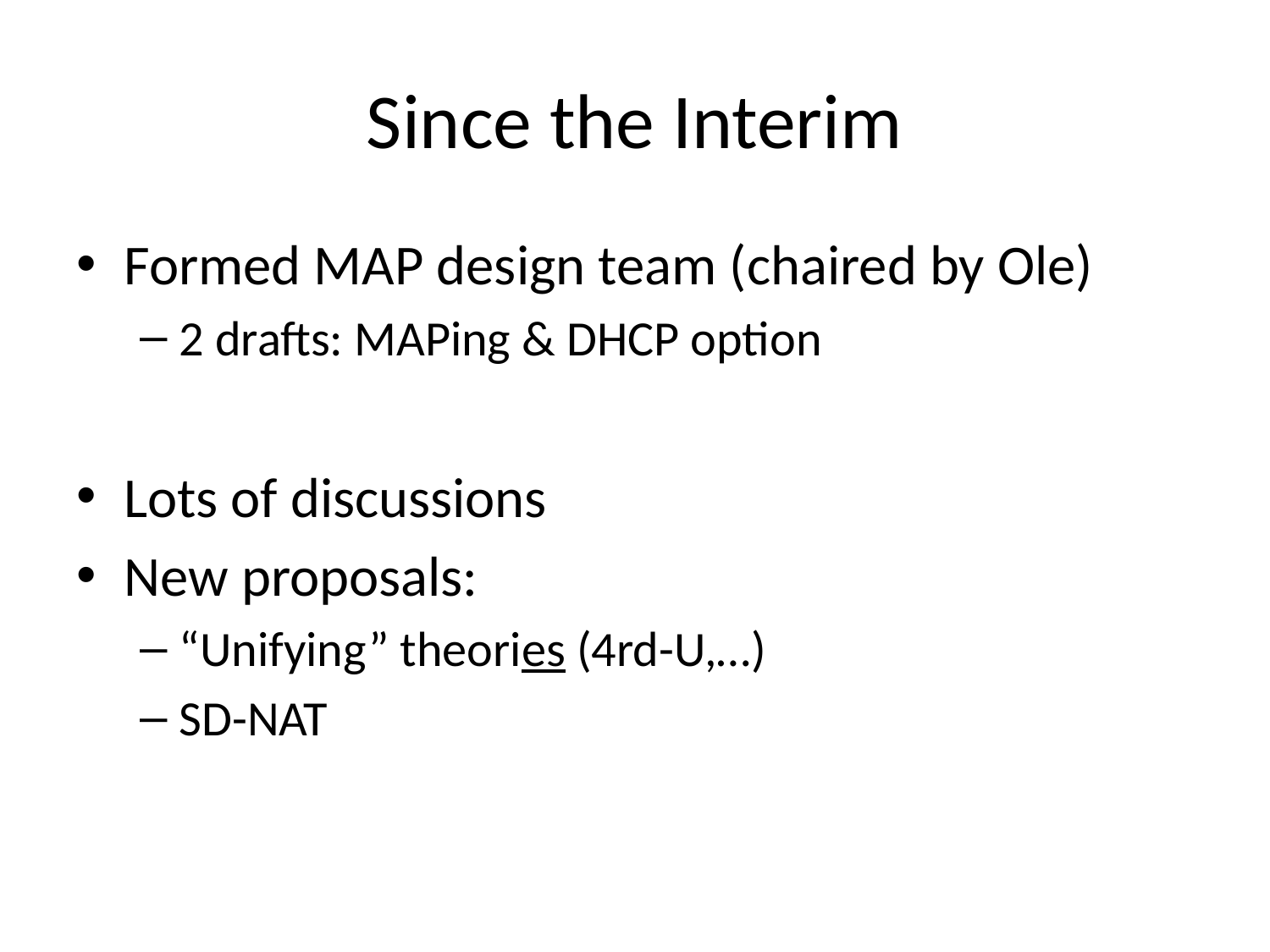

# Since the Interim
Formed MAP design team (chaired by Ole)
2 drafts: MAPing & DHCP option

Lots of discussions
New proposals:
“Unifying” theories (4rd-U,…)
SD-NAT